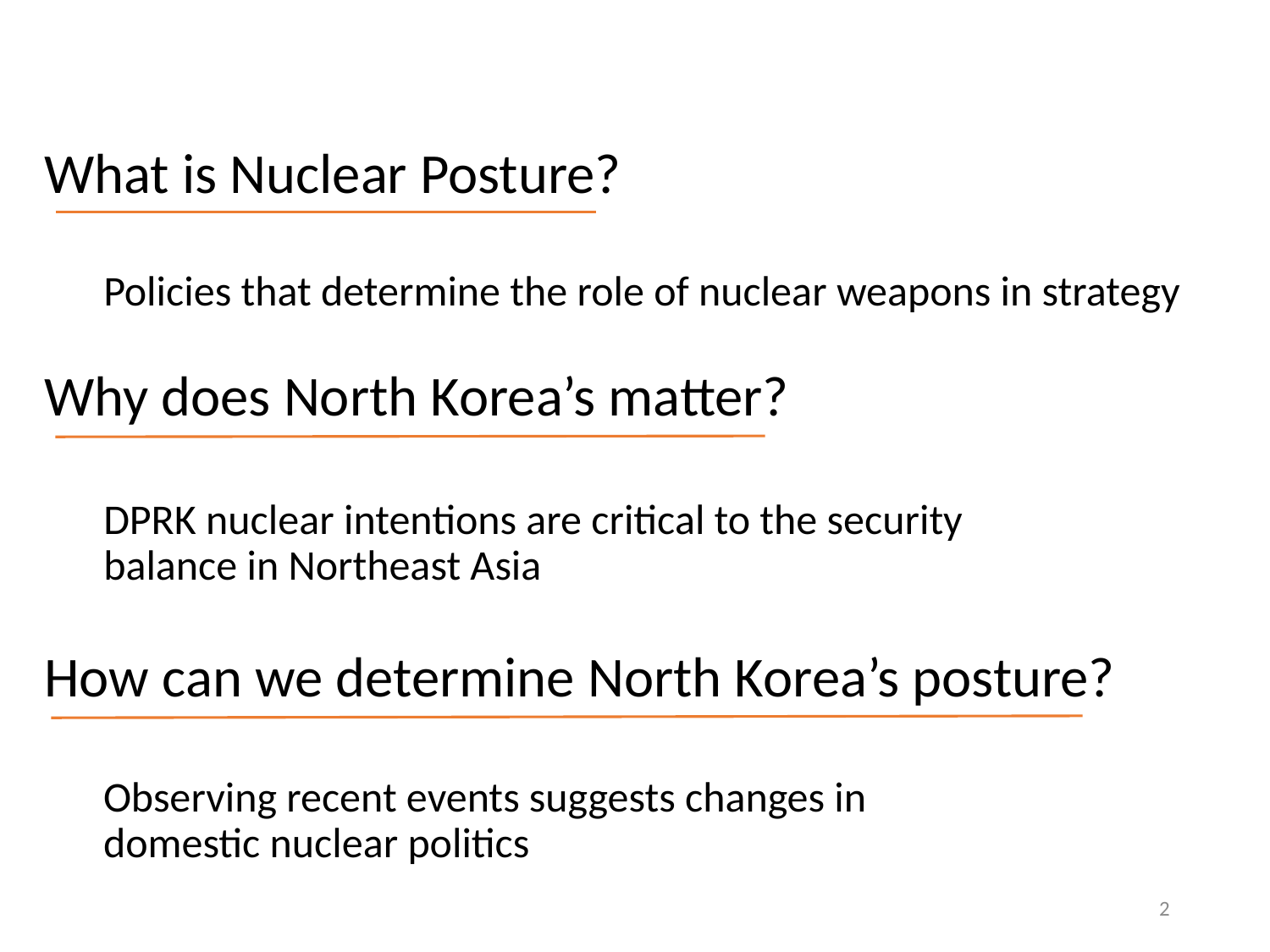

What is Nuclear Posture?
Policies that determine the role of nuclear weapons in strategy
Why does North Korea’s matter?
DPRK nuclear intentions are critical to the security balance in Northeast Asia
How can we determine North Korea’s posture?
Observing recent events suggests changes in domestic nuclear politics
2